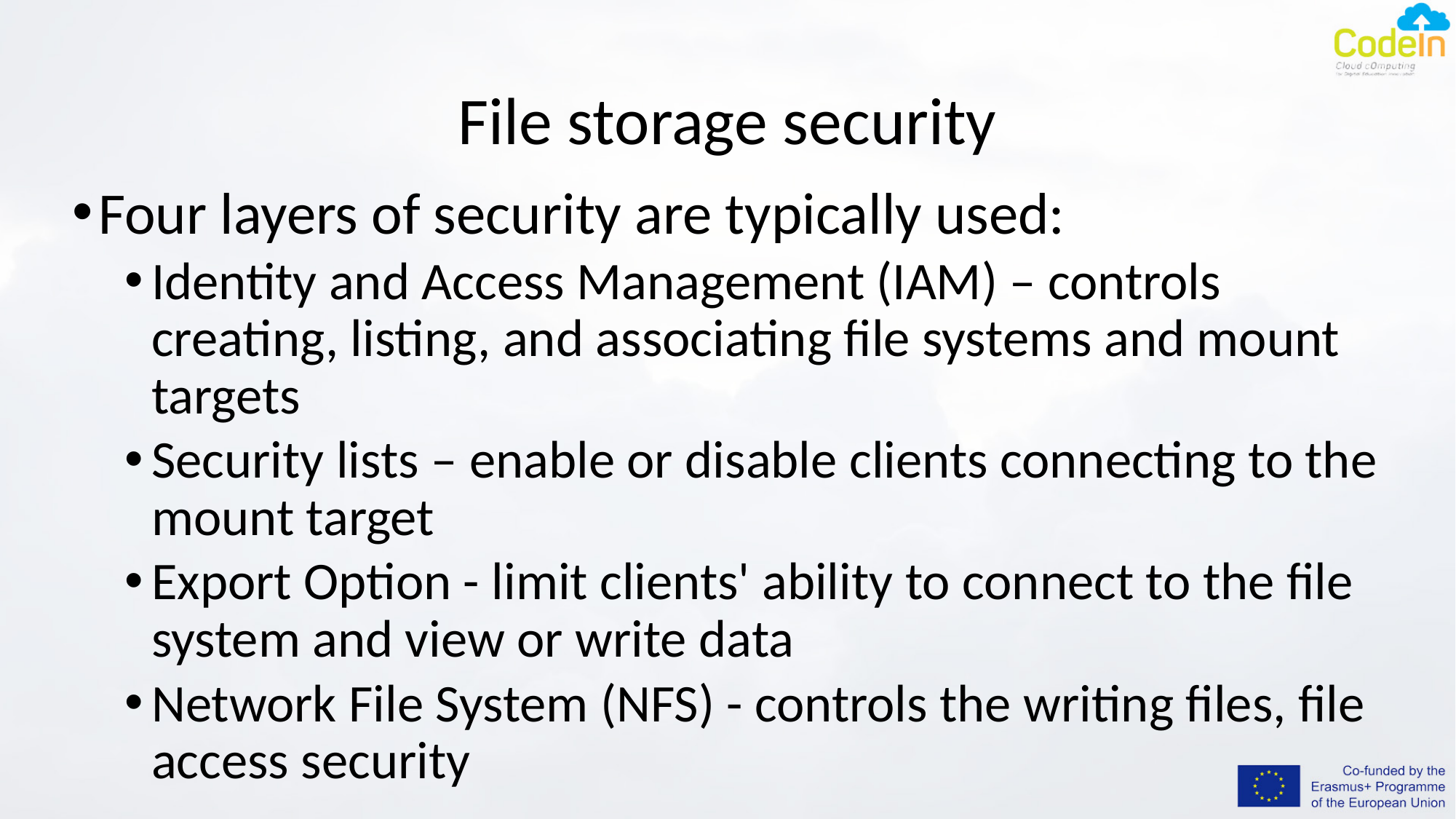

# File storage security
Four layers of security are typically used:
Identity and Access Management (IAM) – controls creating, listing, and associating file systems and mount targets
Security lists – enable or disable clients connecting to the mount target
Export Option - limit clients' ability to connect to the file system and view or write data
Network File System (NFS) - controls the writing files, file access security